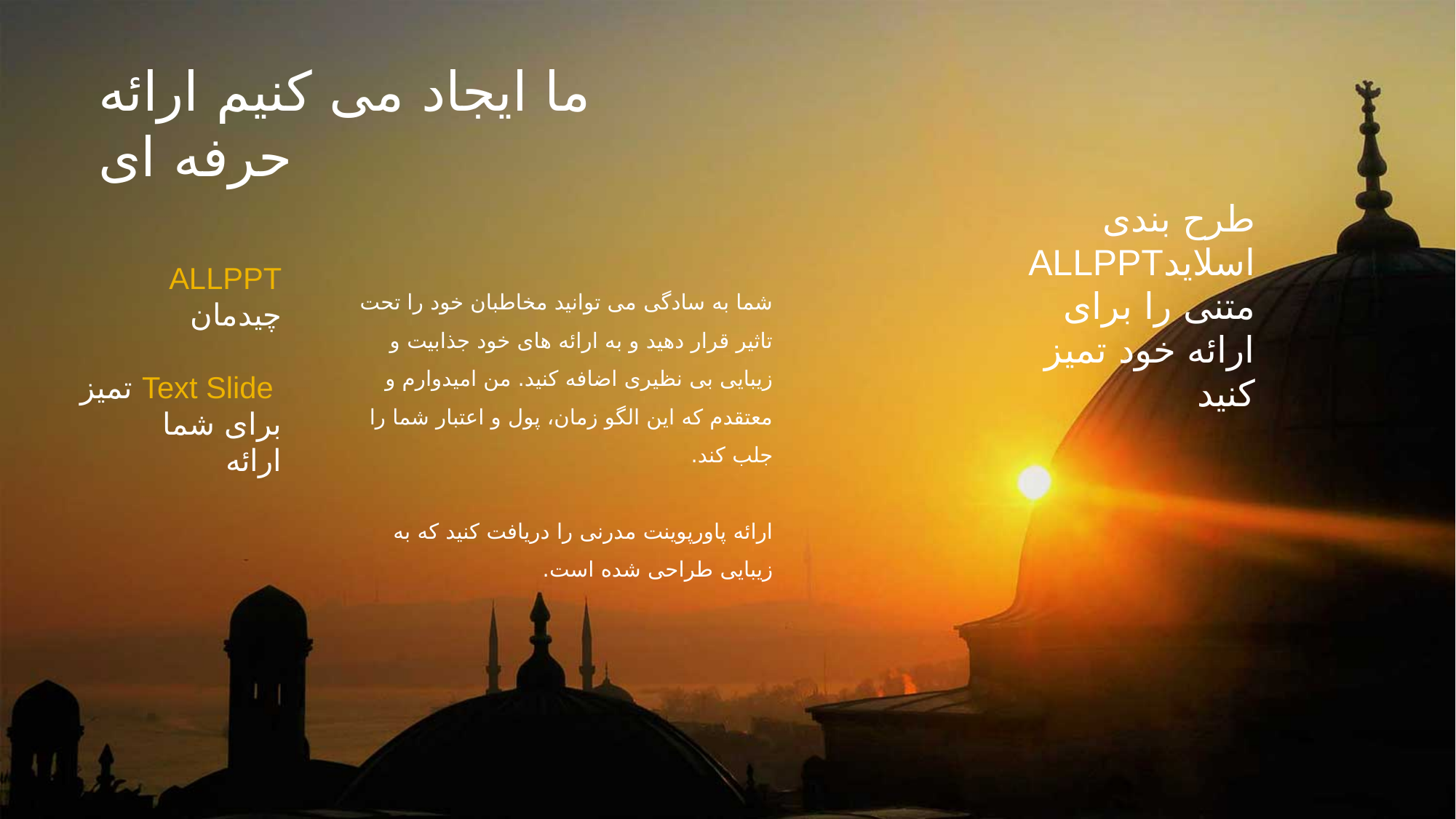

ما ایجاد می کنیم ارائه حرفه ای
طرح بندی ALLPPTاسلاید متنی را برای ارائه خود تمیز کنید
ALLPPT
چیدمان

تمیز Text Slide
برای شما
ارائه
شما به سادگی می توانید مخاطبان خود را تحت تاثیر قرار دهید و به ارائه های خود جذابیت و زیبایی بی نظیری اضافه کنید. من امیدوارم و معتقدم که این الگو زمان، پول و اعتبار شما را جلب کند.

ارائه پاورپوینت مدرنی را دریافت کنید که به زیبایی طراحی شده است.